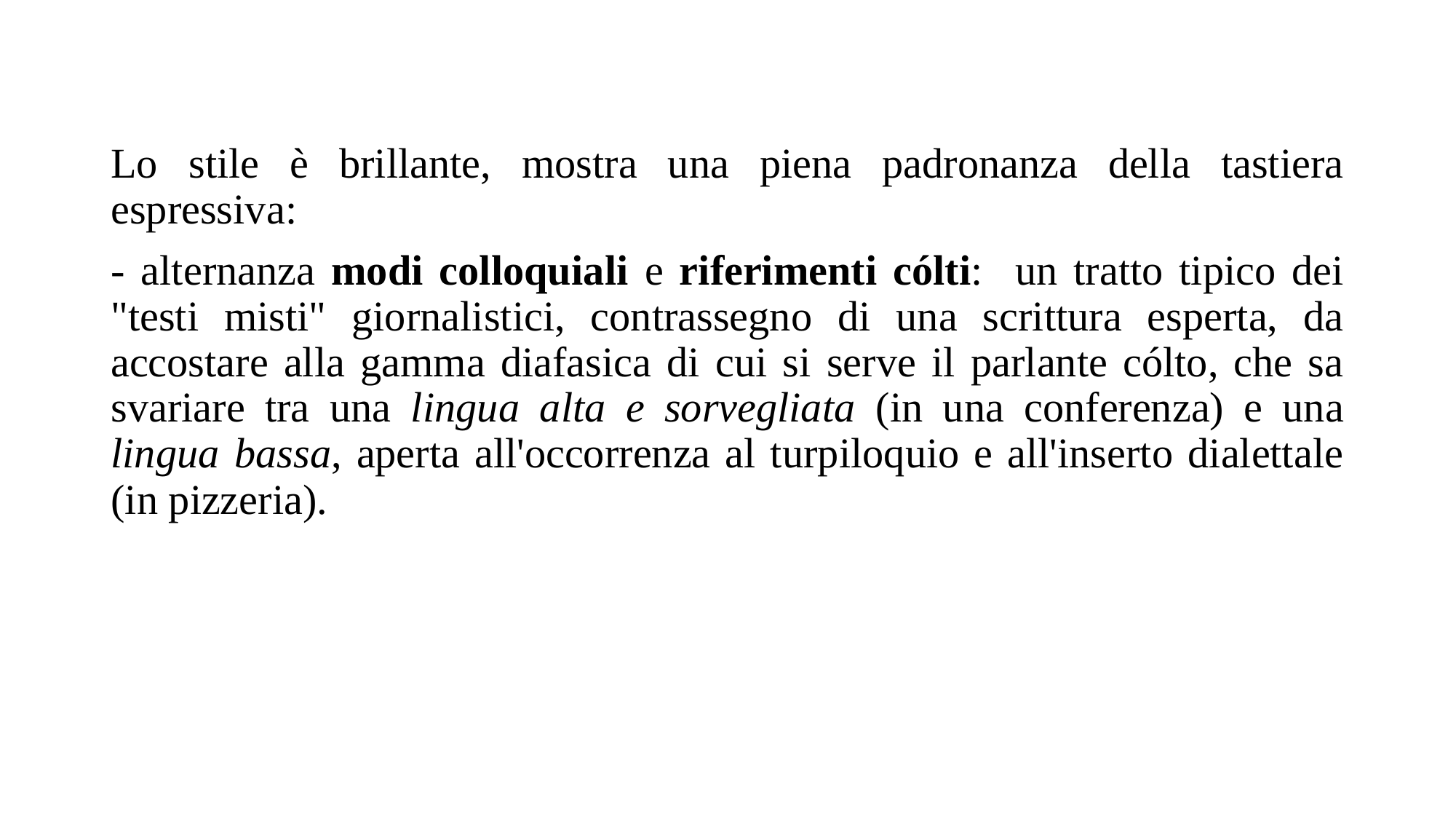

#
Lo stile è brillante, mostra una piena padronanza della tastiera espressiva:
- alternanza modi colloquiali e riferimenti cólti:  un tratto tipico dei "testi misti" giornalistici, contrassegno di una scrittura esperta, da accostare alla gamma diafasica di cui si serve il parlante cólto, che sa svariare tra una lingua alta e sorvegliata (in una conferenza) e una lingua bassa, aperta all'occorrenza al turpiloquio e all'inserto dialettale (in pizzeria).